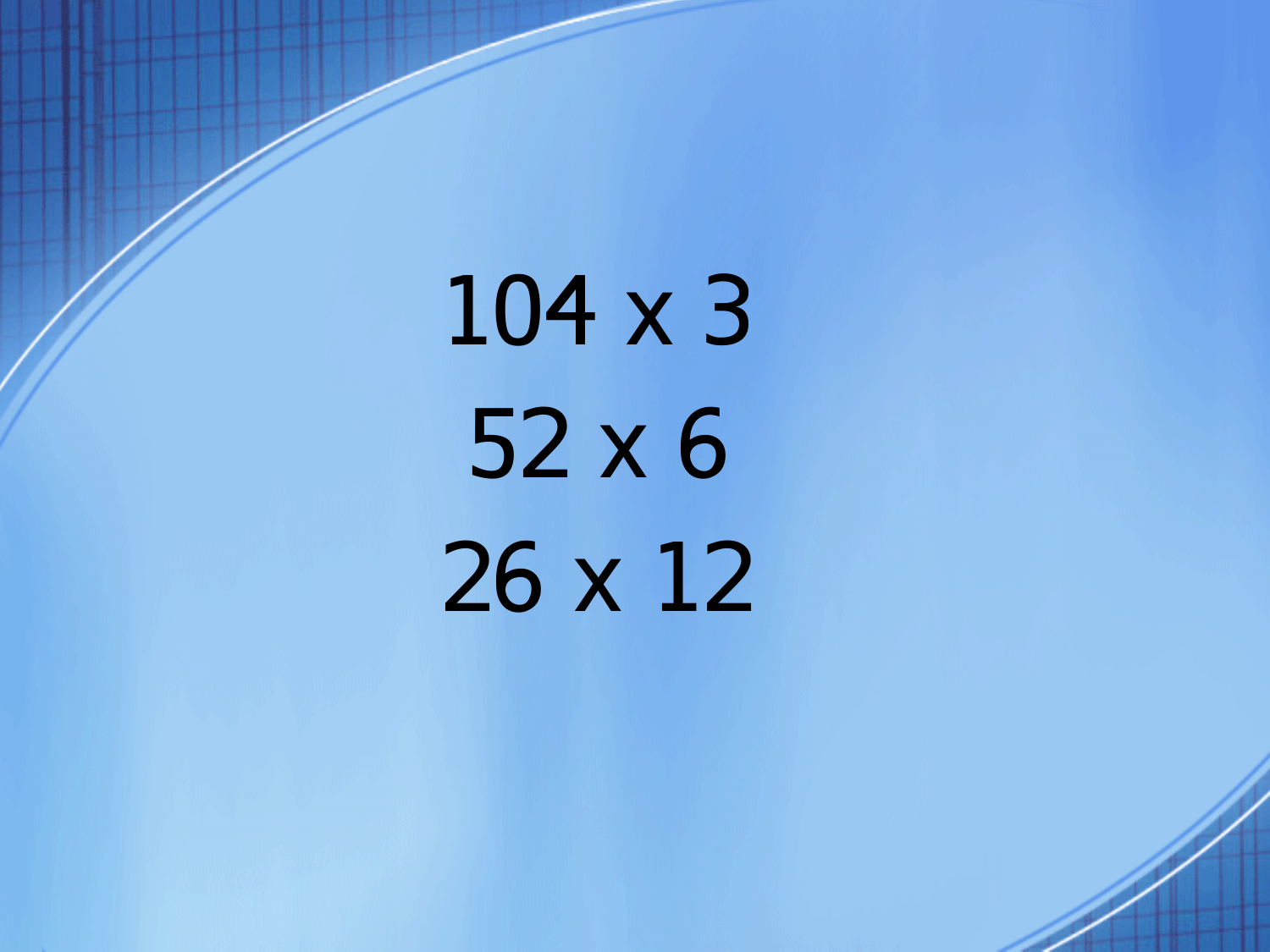

104 x 3
52 x 6
26 x 12